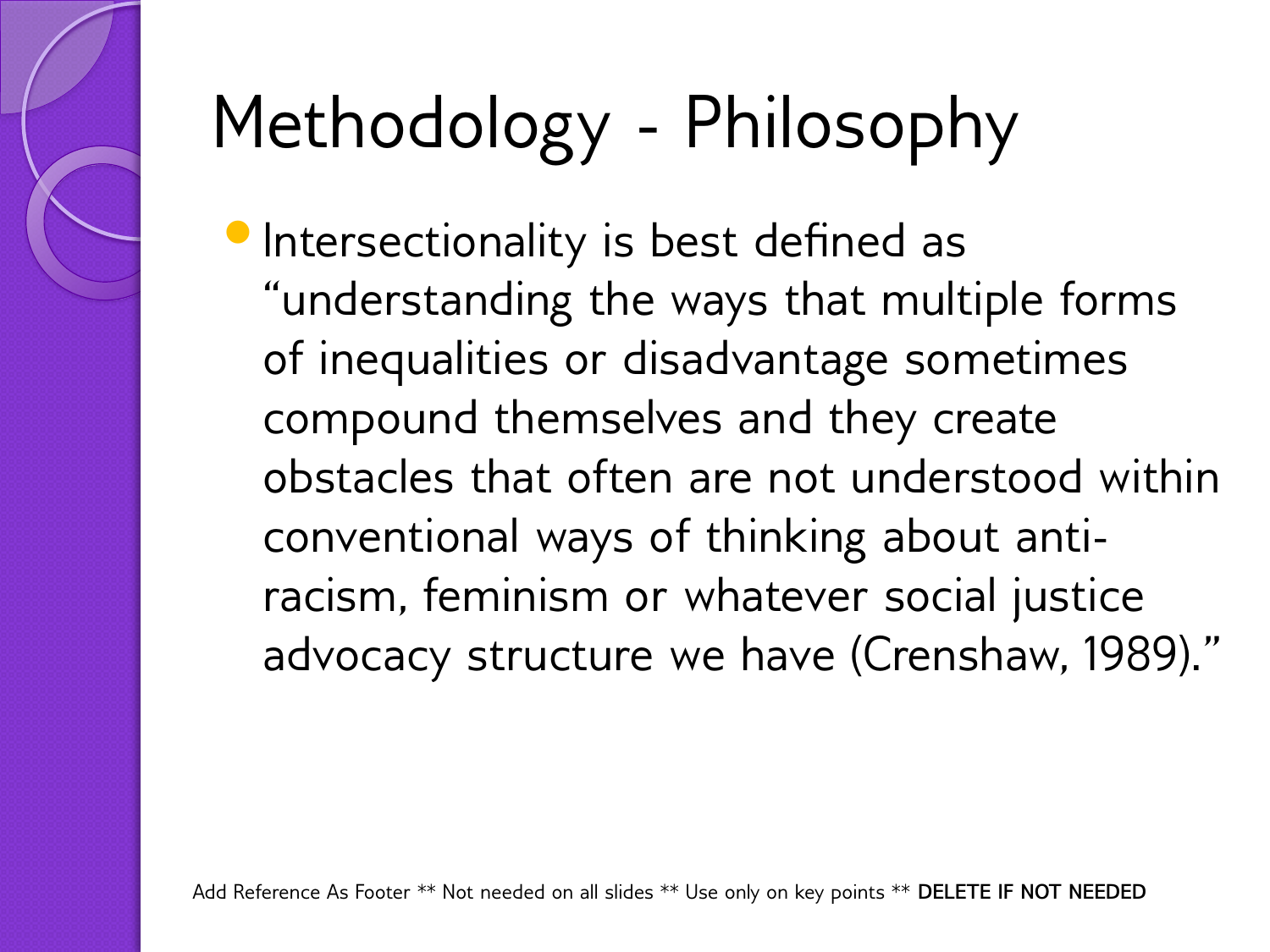

# Methodology - Philosophy
Intersectionality is best defined as “understanding the ways that multiple forms of inequalities or disadvantage sometimes compound themselves and they create obstacles that often are not understood within conventional ways of thinking about anti-racism, feminism or whatever social justice advocacy structure we have (Crenshaw, 1989).”
Add Reference As Footer ** Not needed on all slides ** Use only on key points ** DELETE IF NOT NEEDED